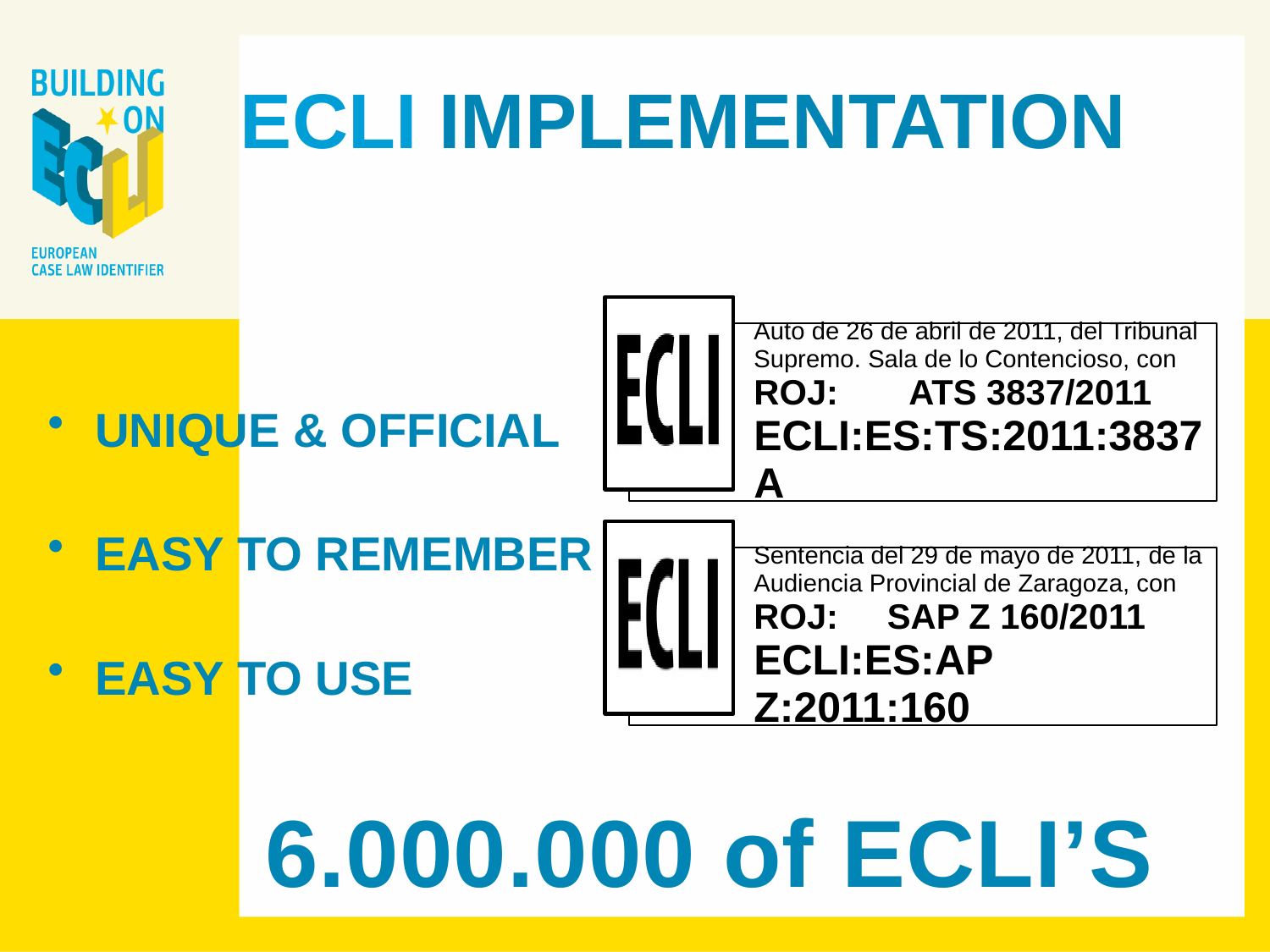

# ECLI IMPLEMENTATION
Auto de 26 de abril de 2011, del Tribunal Supremo. Sala de lo Contencioso, con
ECLI:ES:TS:2011:3837A
Sentencia del 29 de mayo de 2011, de la Audiencia Provincial de Zaragoza, con
ECLI:ES:AP Z:2011:160
UNIQUE & OFFICIAL
EASY TO REMEMBER
EASY TO USE

6.000.000 of ECLI’S